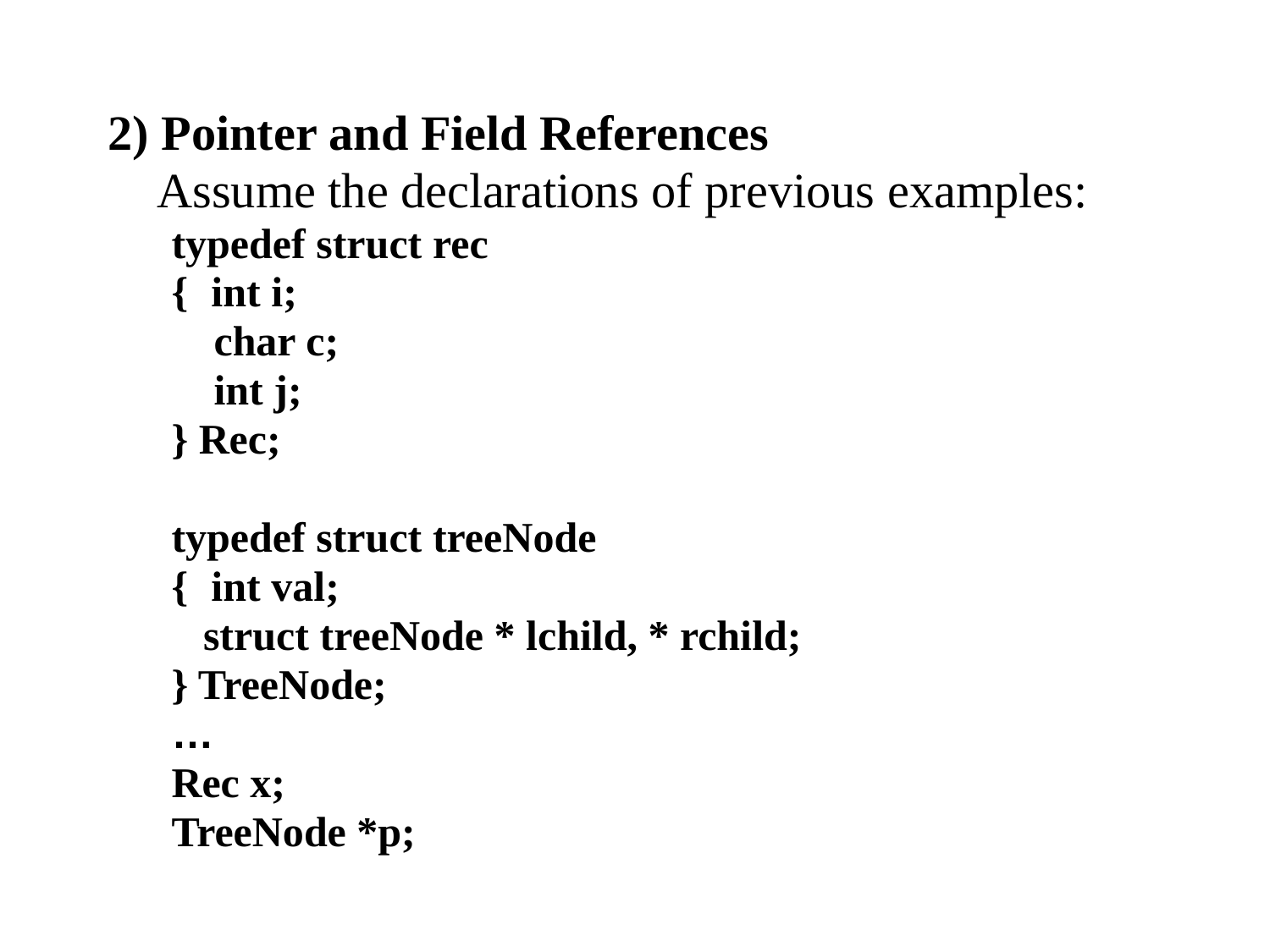

2) Pointer and Field References
    Assume the declarations of previous examples:
typedef struct rec
{ 	int i;
    char c;
    int j;
} Rec;

typedef struct treeNode
{ 	int val;
   struct treeNode * lchild, * rchild;
} TreeNode;
…
Rec x;
TreeNode *p;